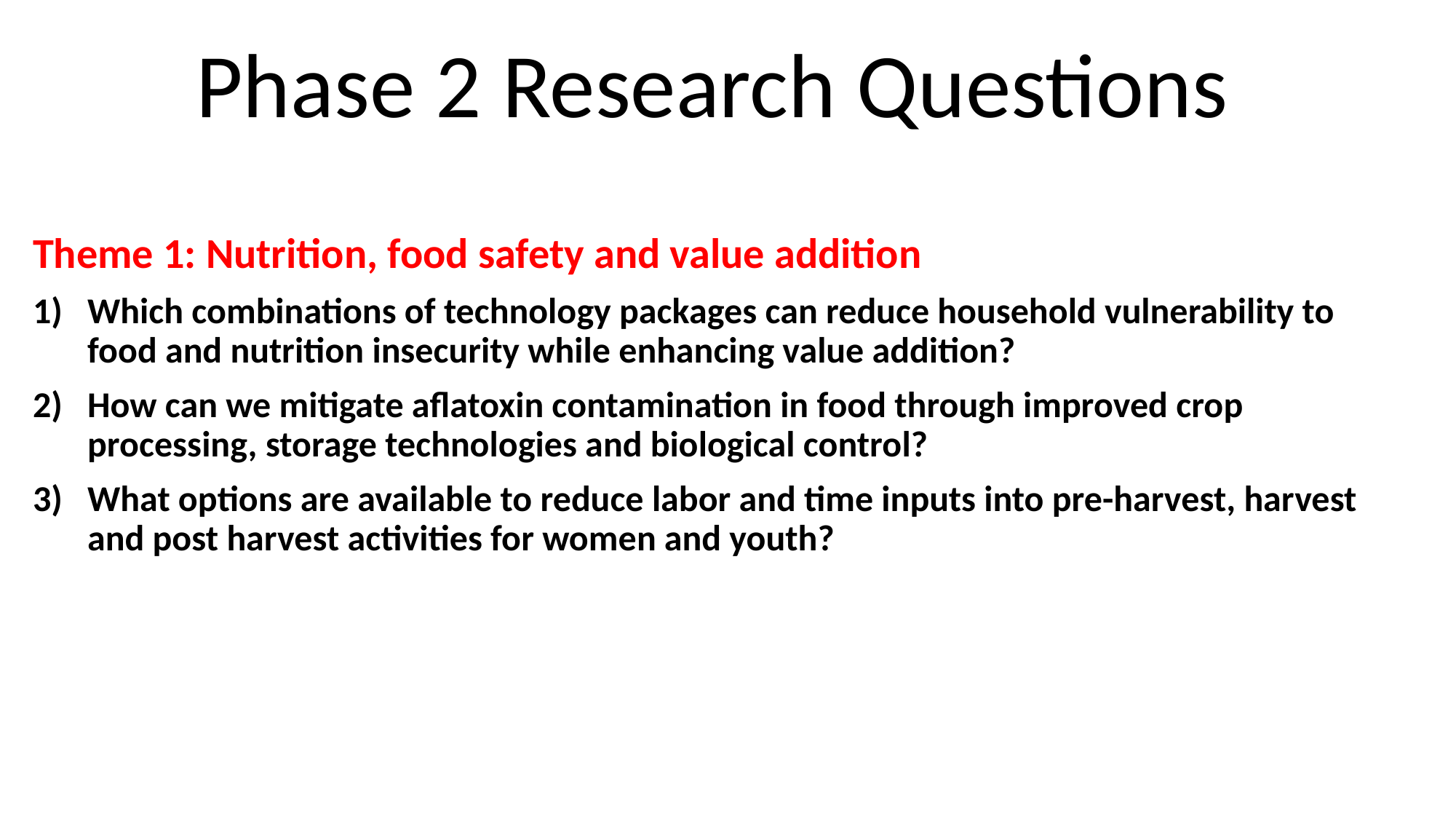

# Phase 2 Research Questions
Theme 1: Nutrition, food safety and value addition
Which combinations of technology packages can reduce household vulnerability to food and nutrition insecurity while enhancing value addition?
How can we mitigate aflatoxin contamination in food through improved crop processing, storage technologies and biological control?
What options are available to reduce labor and time inputs into pre-harvest, harvest and post harvest activities for women and youth?